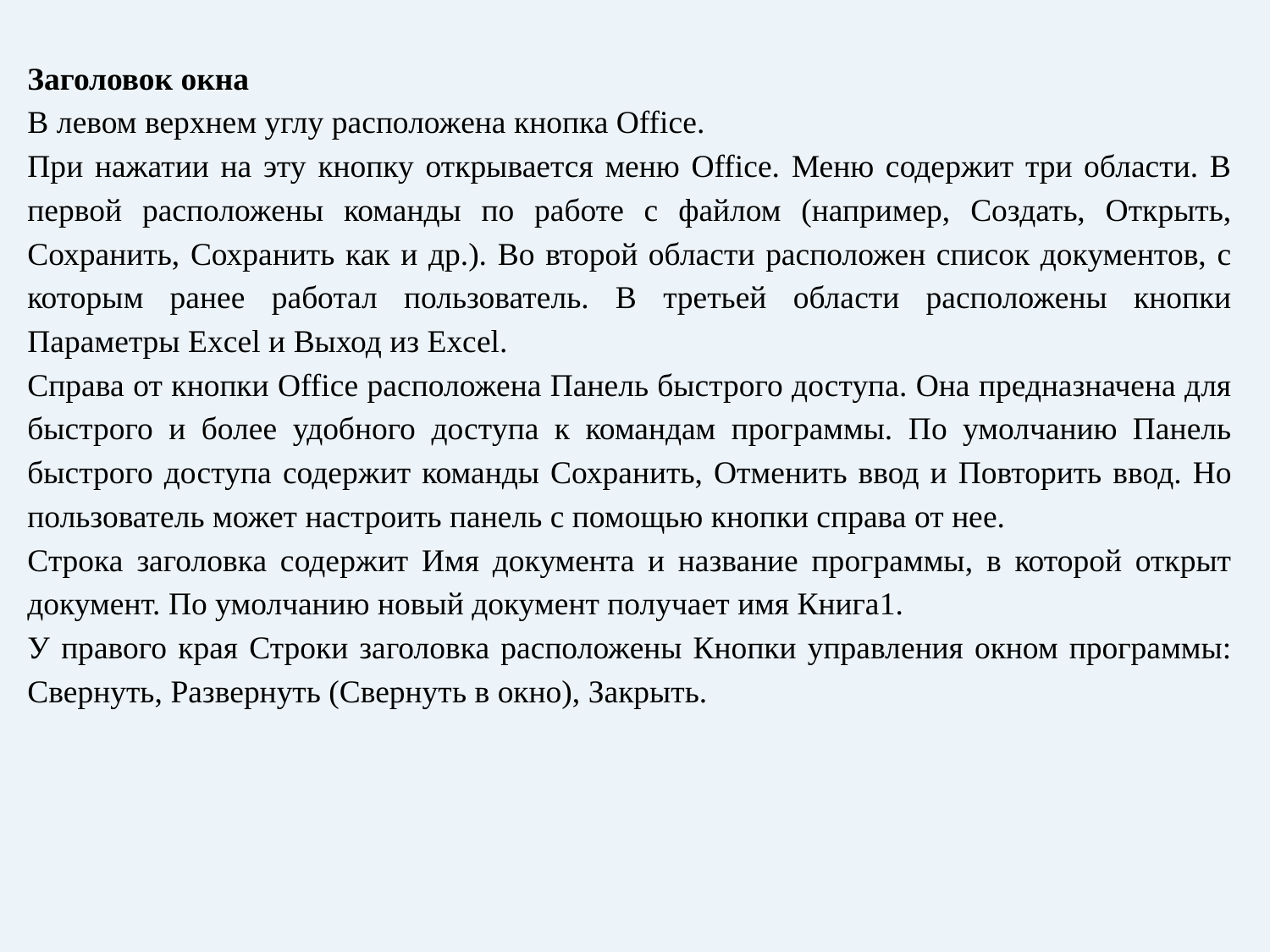

Заголовок окна
В левом верхнем углу расположена кнопка Office.
При нажатии на эту кнопку открывается меню Office. Меню содержит три области. В первой расположены команды по работе с файлом (например, Создать, Открыть, Сохранить, Сохранить как и др.). Во второй области расположен список документов, с которым ранее работал пользователь. В третьей области расположены кнопки Параметры Excel и Выход из Excel.
Справа от кнопки Office расположена Панель быстрого доступа. Она предназначена для быстрого и более удобного доступа к командам программы. По умолчанию Панель быстрого доступа содержит команды Сохранить, Отменить ввод и Повторить ввод. Но пользователь может настроить панель с помощью кнопки справа от нее.
Строка заголовка содержит Имя документа и название программы, в которой открыт документ. По умолчанию новый документ получает имя Книга1.
У правого края Строки заголовка расположены Кнопки управления окном программы: Свернуть, Развернуть (Свернуть в окно), Закрыть.